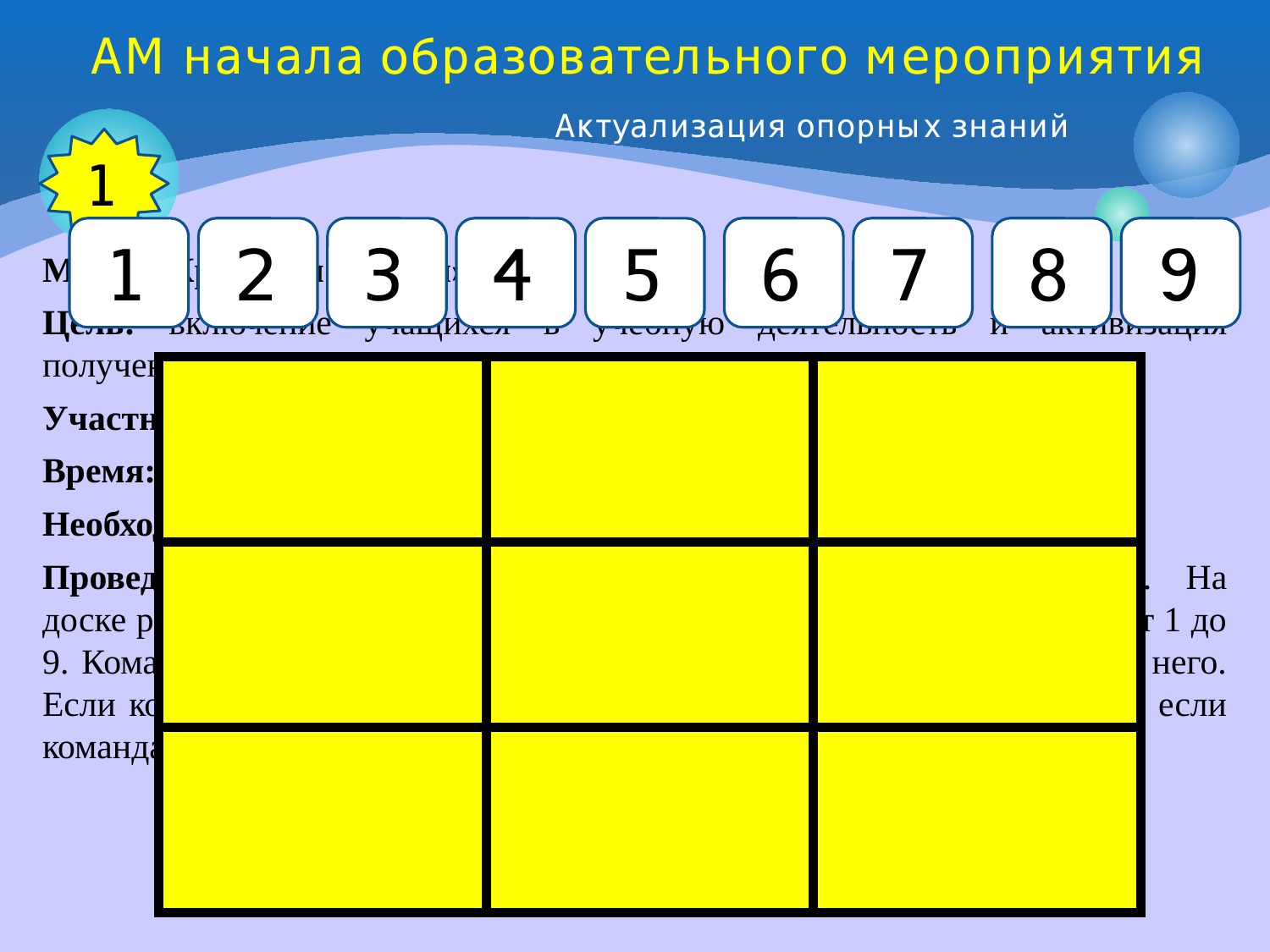

# АМ начала образовательного мероприятия
Актуализация опорных знаний
1
1
2
3
4
5
6
7
8
9
Метод «Крестики нолики»
Цель: включение учащихся в учебную деятельность и активизация полученных ранее знаний на личностно значимом уровне.
Участники: все обучающиеся.
Время: 5 мин.
Необходимые материалы: листочки с числами от 1 до 9.
Проведение: класс делится на две команды «Крестики» и «Нолики».  На доске рисуется игровое поле 3×3 и вывешиваются листочки с числами от 1 до 9. Команды по очереди называют любой номер вопроса и отвечают на него. Если команда даёт верный ответ, то ставит на игровом поле свой знак, если команда даёт неверный ответ, то отвечает другая команда.
|  |  |  |
| --- | --- | --- |
|  |  |  |
|  |  |  |